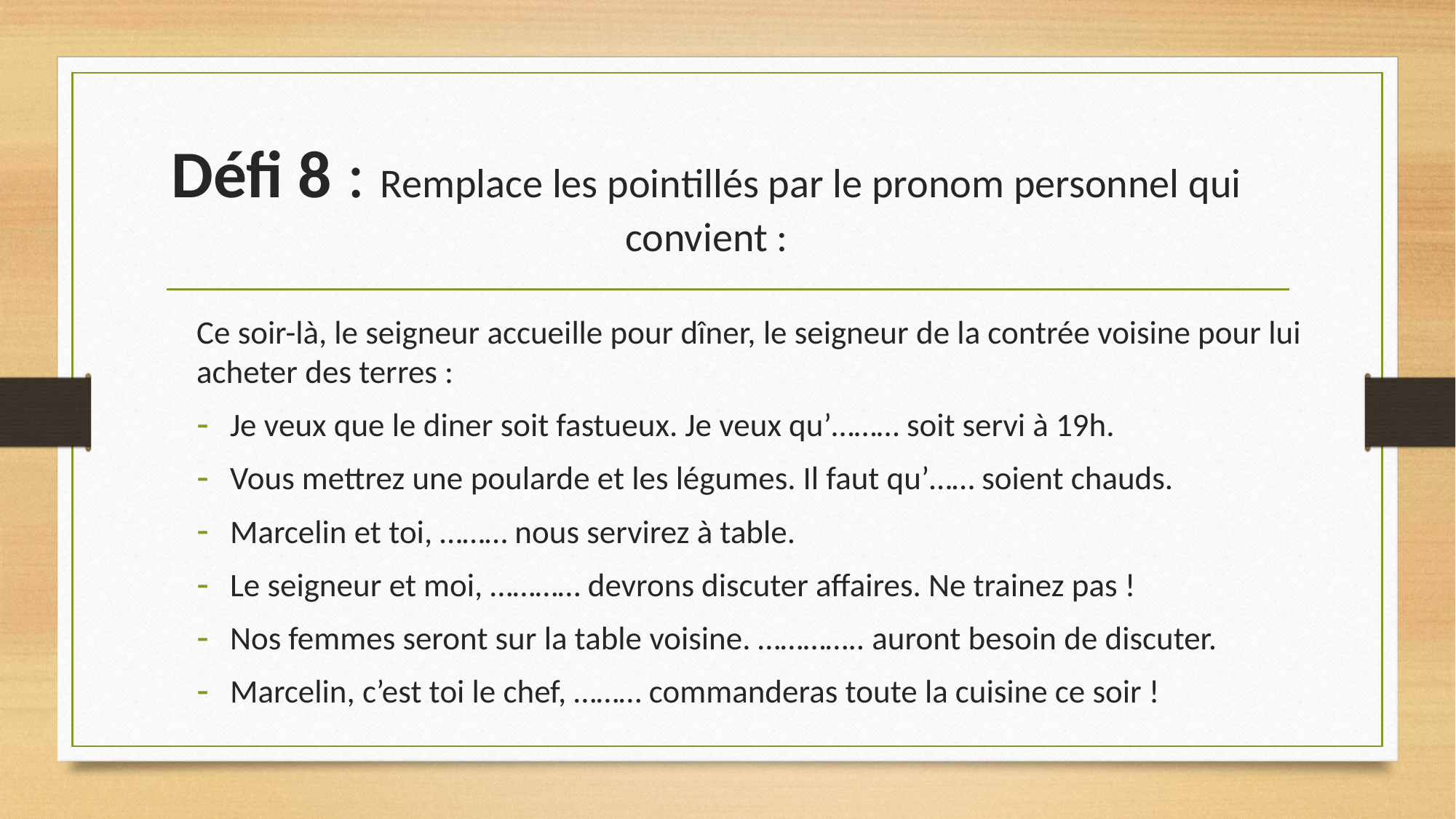

# Défi 8 : Remplace les pointillés par le pronom personnel qui convient :
Ce soir-là, le seigneur accueille pour dîner, le seigneur de la contrée voisine pour lui acheter des terres :
Je veux que le diner soit fastueux. Je veux qu’……… soit servi à 19h.
Vous mettrez une poularde et les légumes. Il faut qu’…… soient chauds.
Marcelin et toi, ……… nous servirez à table.
Le seigneur et moi, ………… devrons discuter affaires. Ne trainez pas !
Nos femmes seront sur la table voisine. ………….. auront besoin de discuter.
Marcelin, c’est toi le chef, ……… commanderas toute la cuisine ce soir !